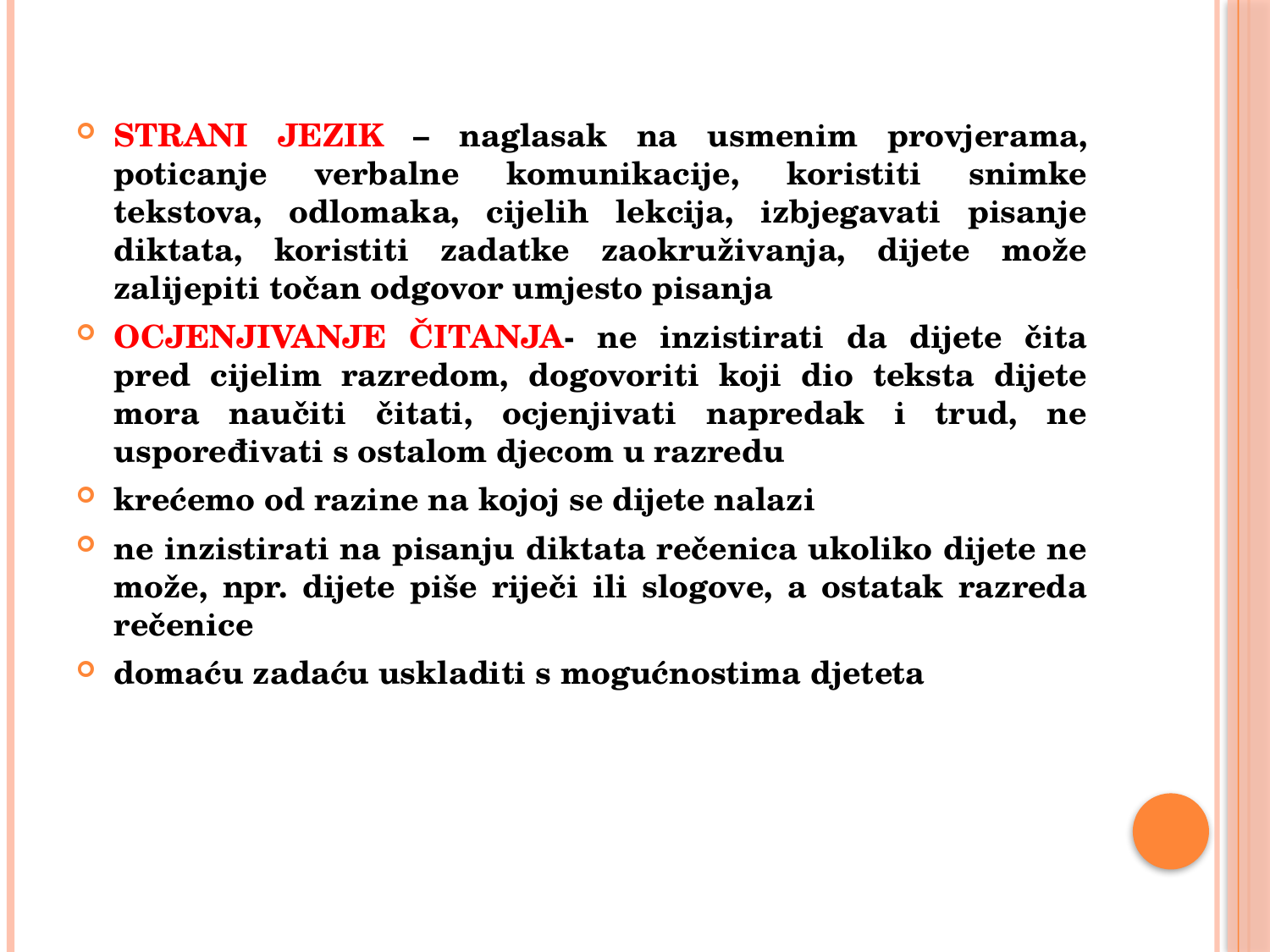

#
STRANI JEZIK – naglasak na usmenim provjerama, poticanje verbalne komunikacije, koristiti snimke tekstova, odlomaka, cijelih lekcija, izbjegavati pisanje diktata, koristiti zadatke zaokruživanja, dijete može zalijepiti točan odgovor umjesto pisanja
OCJENJIVANJE ČITANJA- ne inzistirati da dijete čita pred cijelim razredom, dogovoriti koji dio teksta dijete mora naučiti čitati, ocjenjivati napredak i trud, ne uspoređivati s ostalom djecom u razredu
krećemo od razine na kojoj se dijete nalazi
ne inzistirati na pisanju diktata rečenica ukoliko dijete ne može, npr. dijete piše riječi ili slogove, a ostatak razreda rečenice
domaću zadaću uskladiti s mogućnostima djeteta